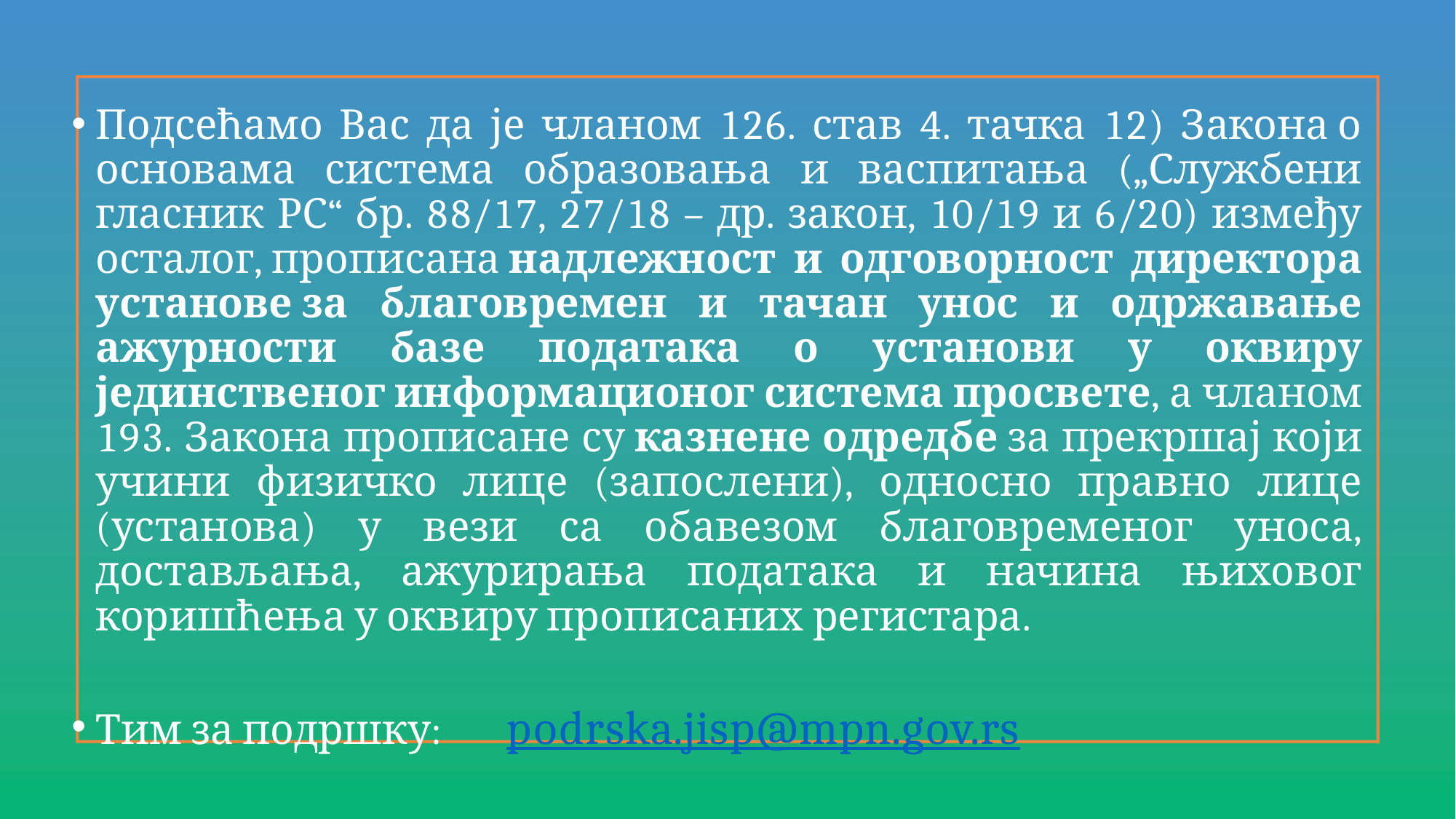

Подсећамо Вас да је чланом 126. став 4. тачка 12) Закона о основама система образовања и васпитања („Службени гласник РС“ бр. 88/17, 27/18 – др. закон, 10/19 и 6/20) између осталог, прописана надлежност и одговорност директора установе за благовремен и тачан унос и одржавање ажурности базе података о установи у оквиру јединственог информационог система просвете, а чланом 193. Закона прописане су казнене одредбе за прекршај који учини физичко лице (запослени), односно правно лице (установа) у вези са обавезом благовременог уноса, достављања, ажурирања података и начина њиховог коришћења у оквиру прописаних регистара.

Тим за подршку:       podrska.jisp@mpn.gov.rs